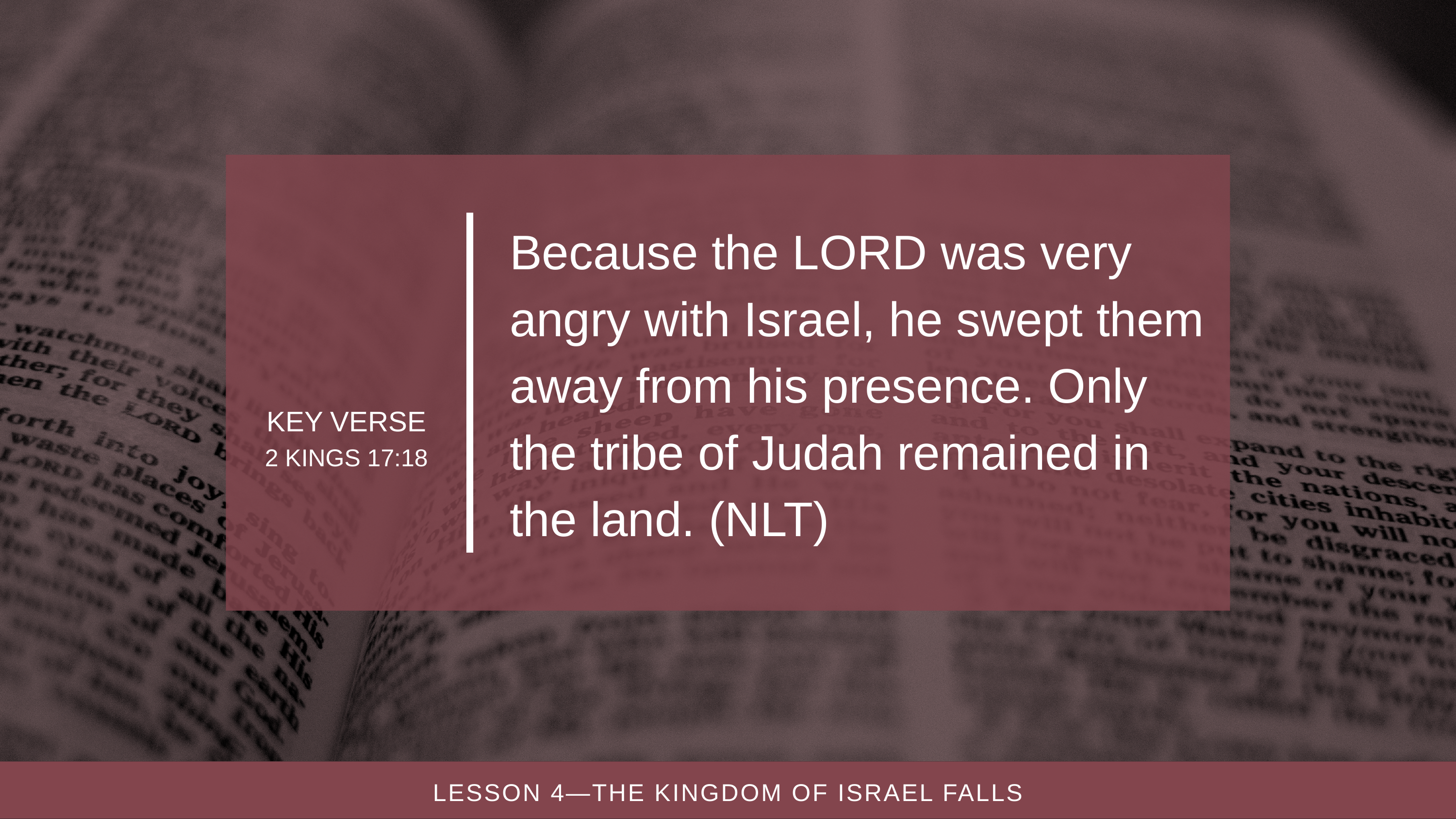

Because the Lord was very angry with Israel, he swept them away from his presence. Only the tribe of Judah remained in the land. (nlt)